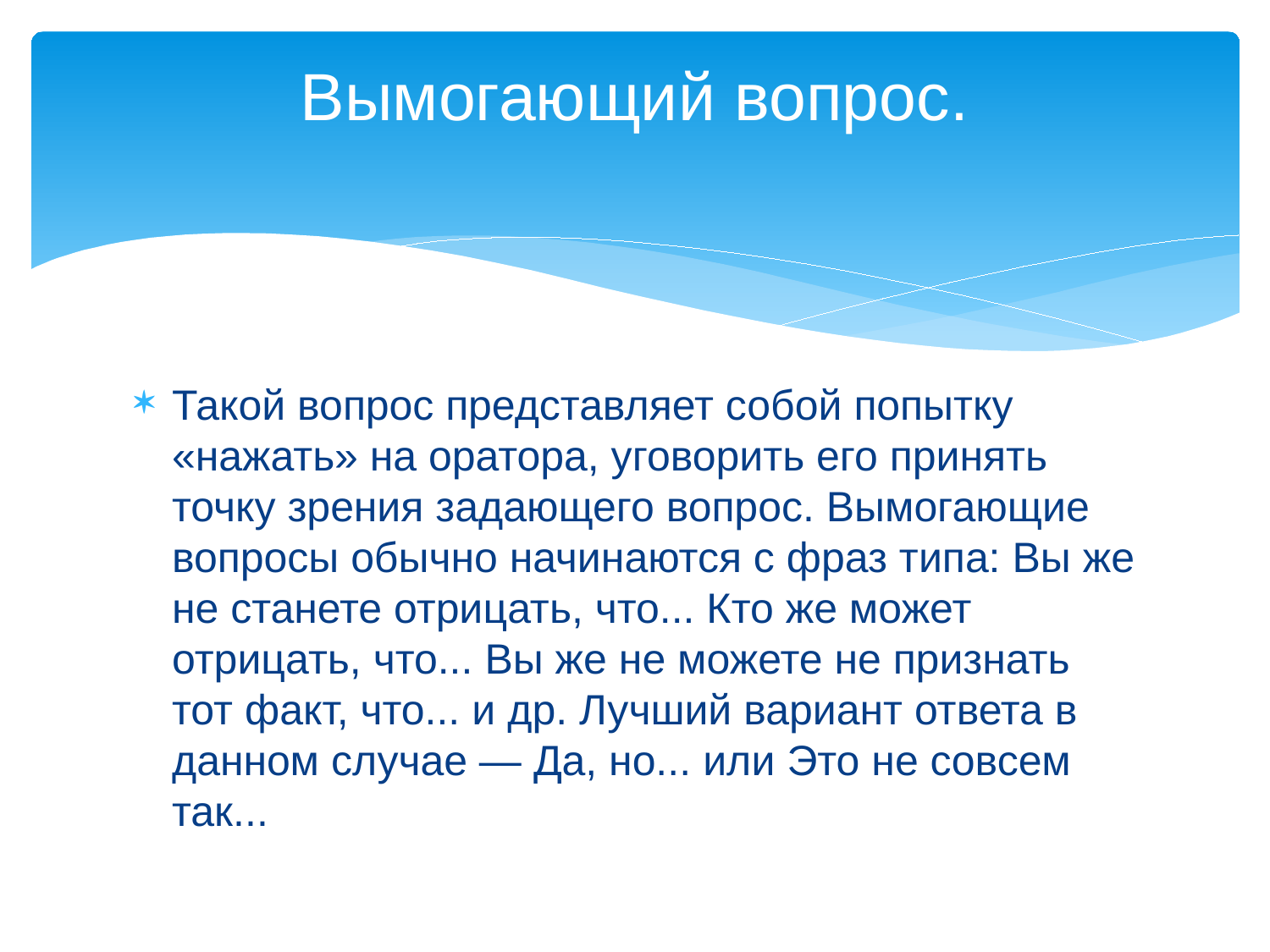

# Вымогающий вопрос.
Такой вопрос представляет собой попытку «нажать» на оратора, уговорить его принять точку зрения задающего вопрос. Вымогающие вопросы обычно начинаются с фраз типа: Вы же не станете отрицать, что... Кто же может отрицать, что... Вы же не можете не признать тот факт, что... и др. Лучший вариант ответа в данном случае — Да, но... или Это не совсем так...